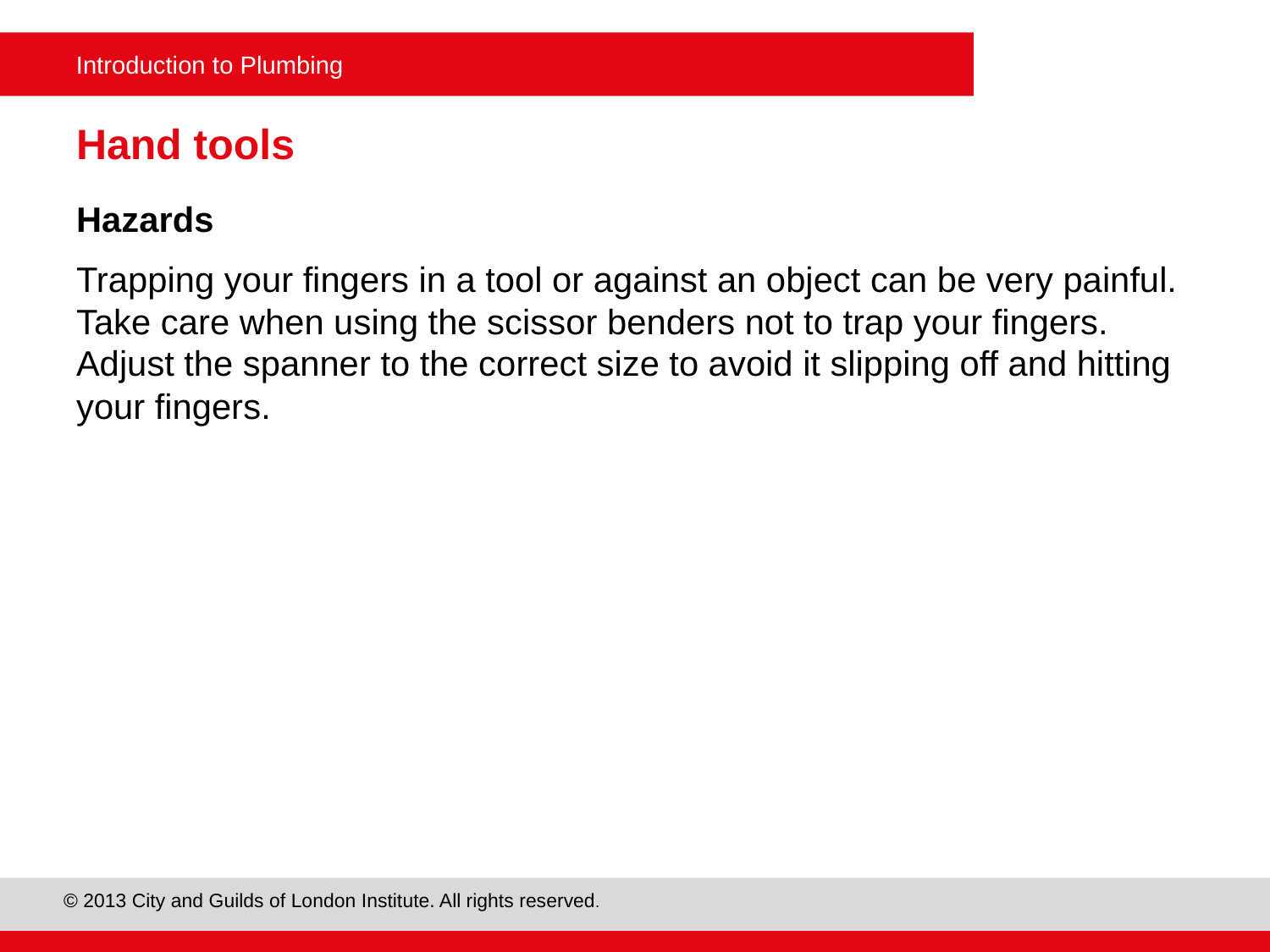

# Hand tools
Hazards
Trapping your fingers in a tool or against an object can be very painful. Take care when using the scissor benders not to trap your fingers. Adjust the spanner to the correct size to avoid it slipping off and hitting your fingers.